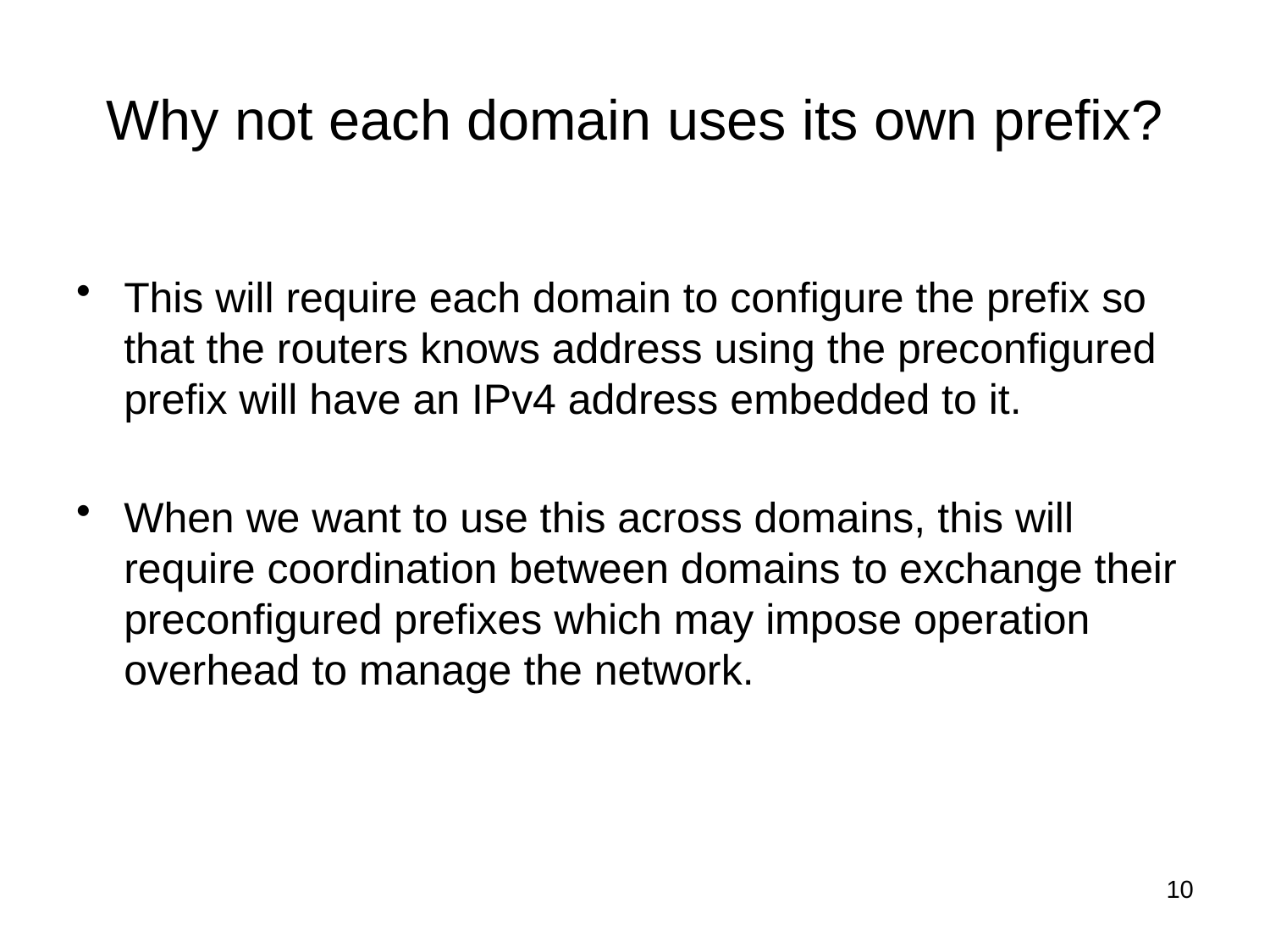

# Why not each domain uses its own prefix?

This will require each domain to configure the prefix so that the routers knows address using the preconfigured prefix will have an IPv4 address embedded to it.

When we want to use this across domains, this will require coordination between domains to exchange their preconfigured prefixes which may impose operation overhead to manage the network.
10